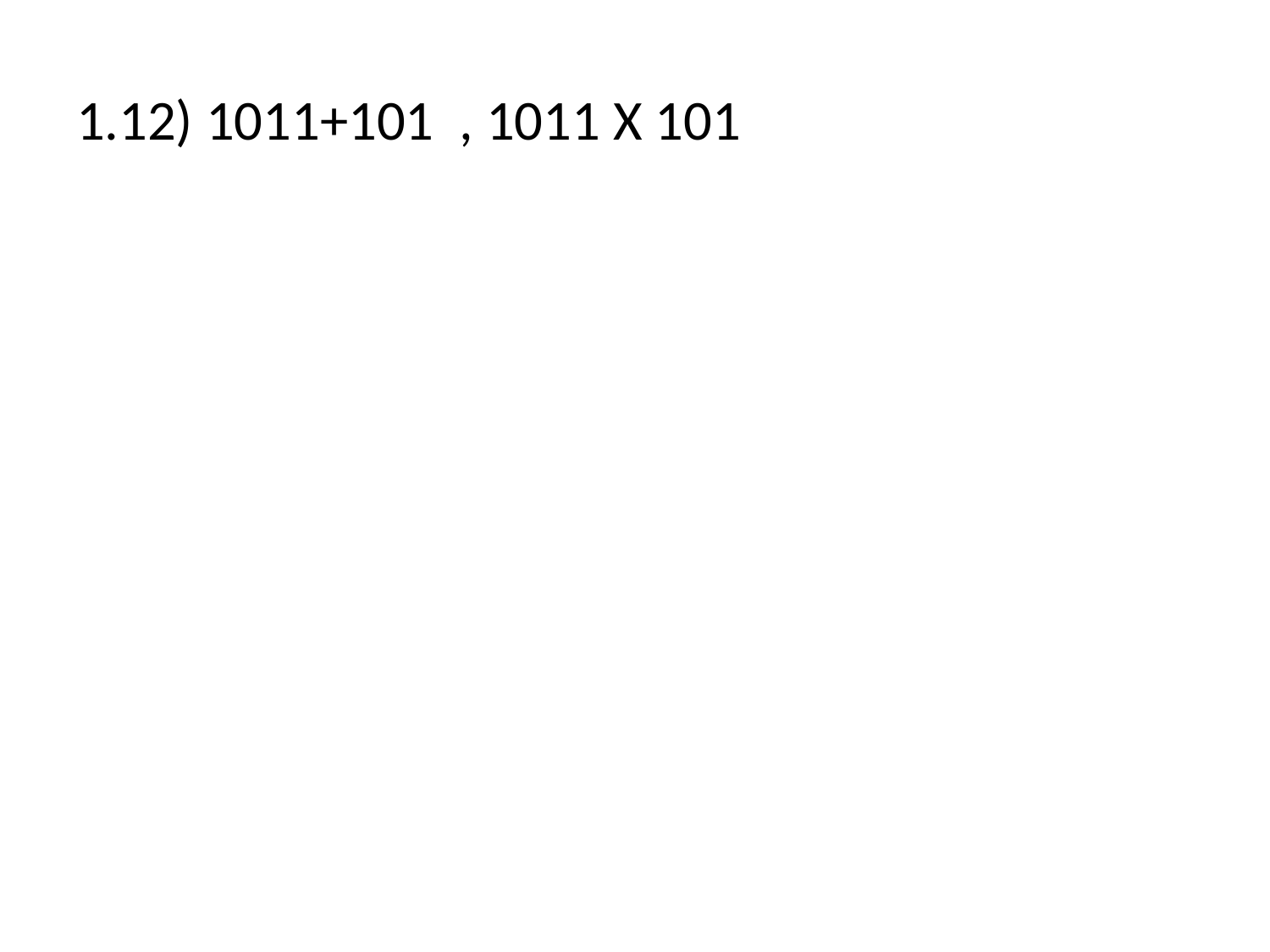

# 1.12) 1011+101  , 1011 X 101